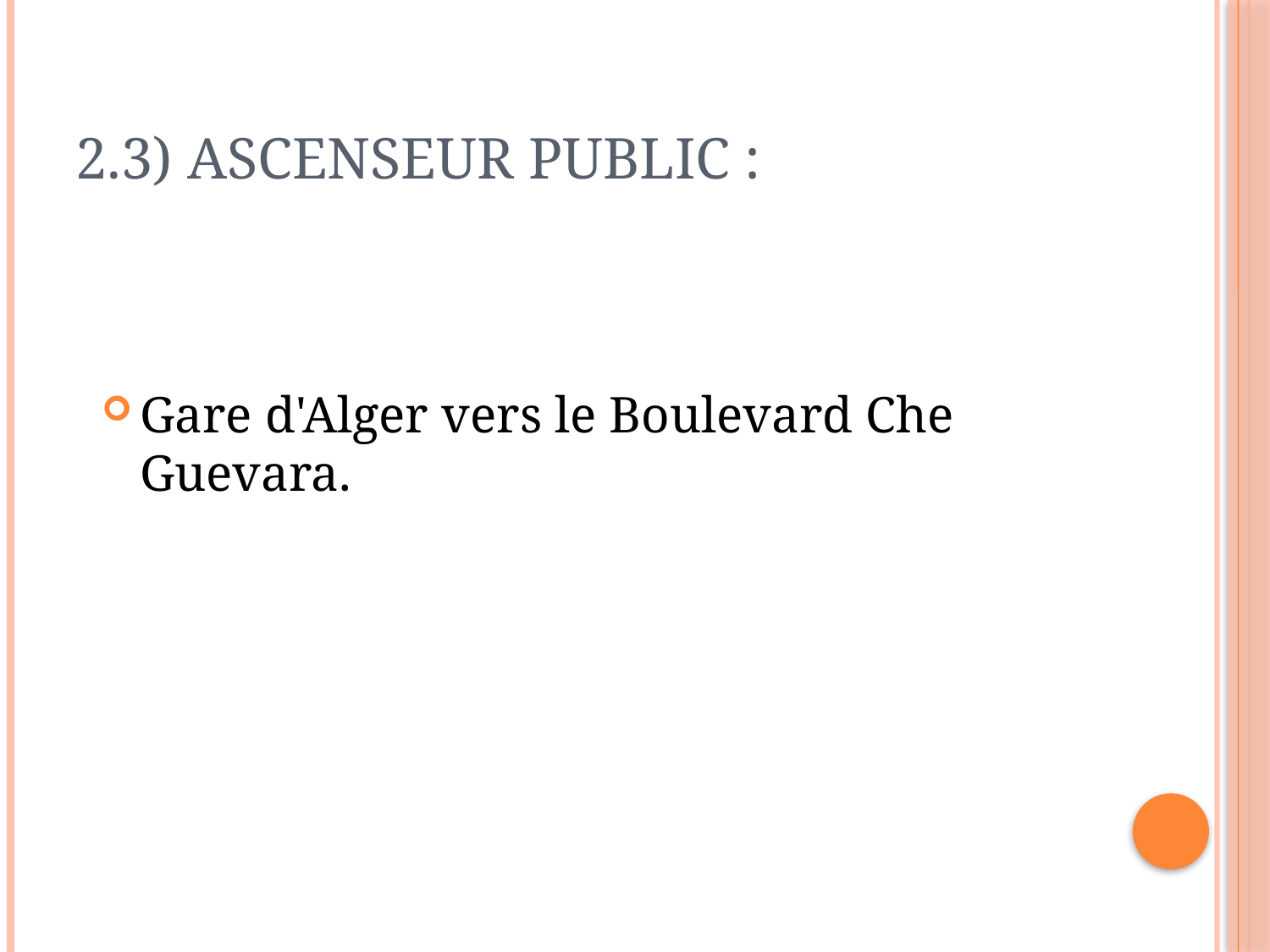

# 2.3) ascenseur public :
Gare d'Alger vers le Boulevard Che Guevara.